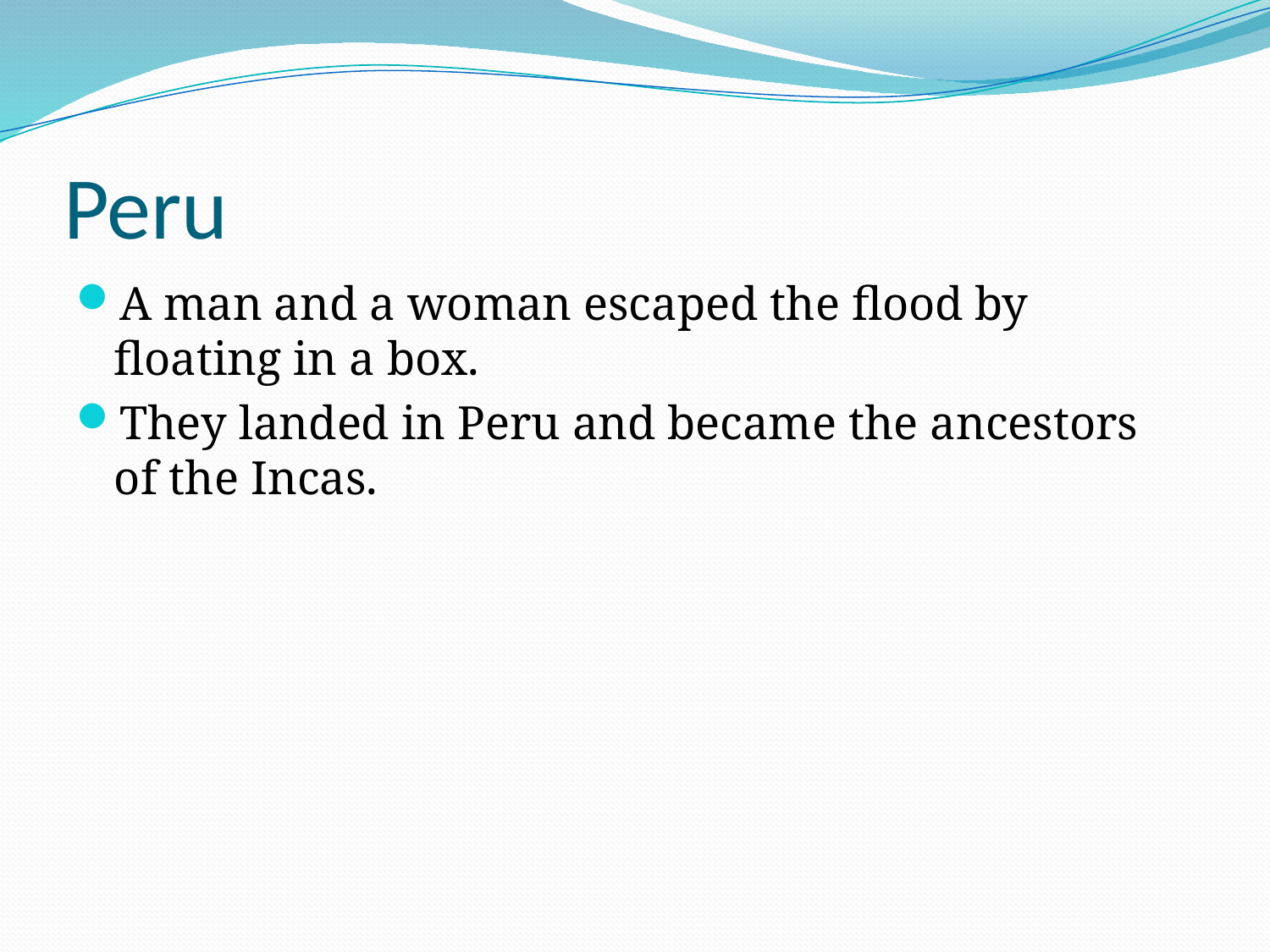

# Peru
A man and a woman escaped the flood by floating in a box.
They landed in Peru and became the ancestors of the Incas.